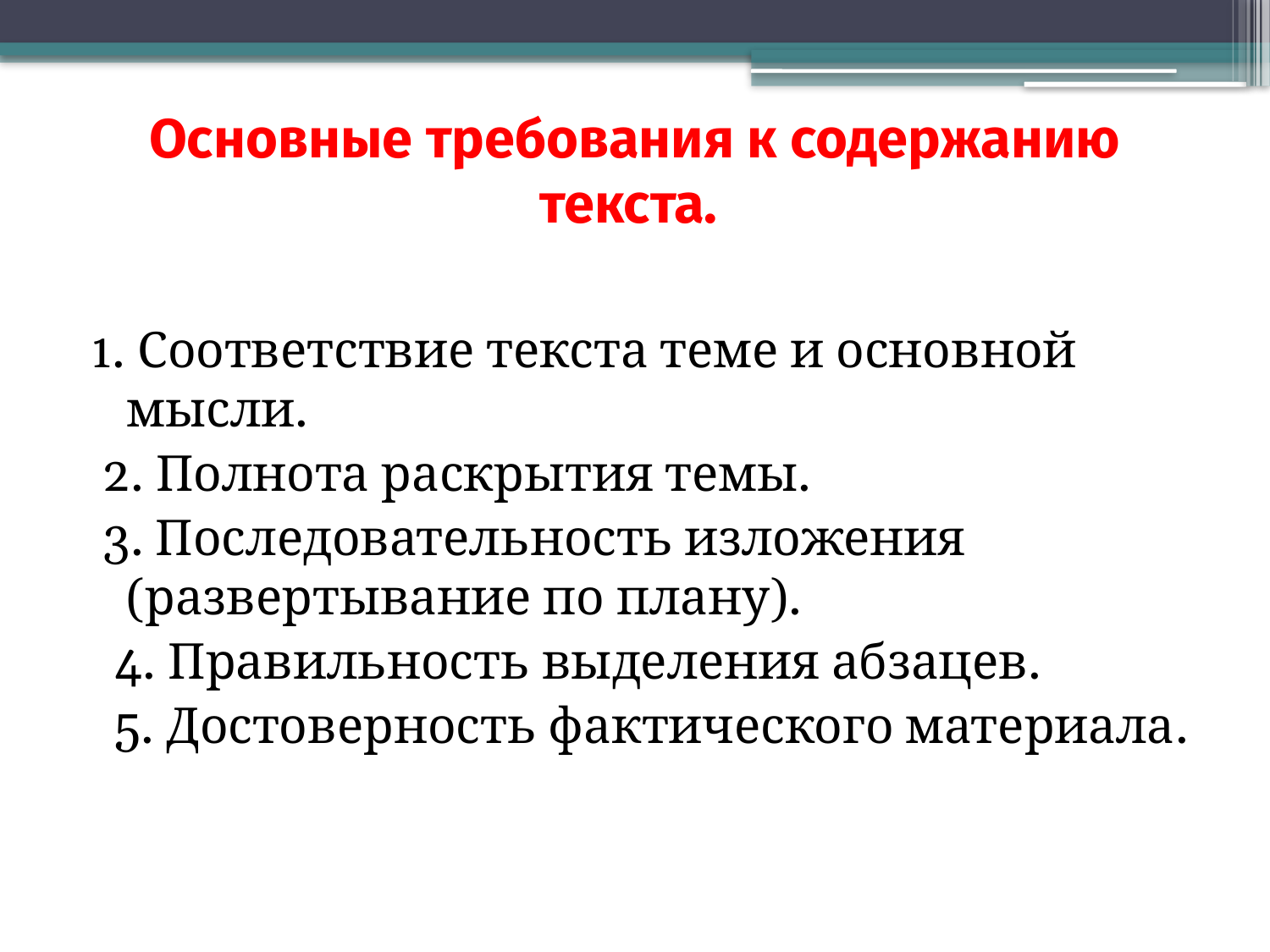

# Основные требования к содержанию текста.
1. Соответствие текста теме и основной мысли.
 2. Полнота раскрытия темы.
 3. Последовательность изложения                    (развертывание по плану).
  4. Правильность выделения абзацев.
  5. Достоверность фактического материала.